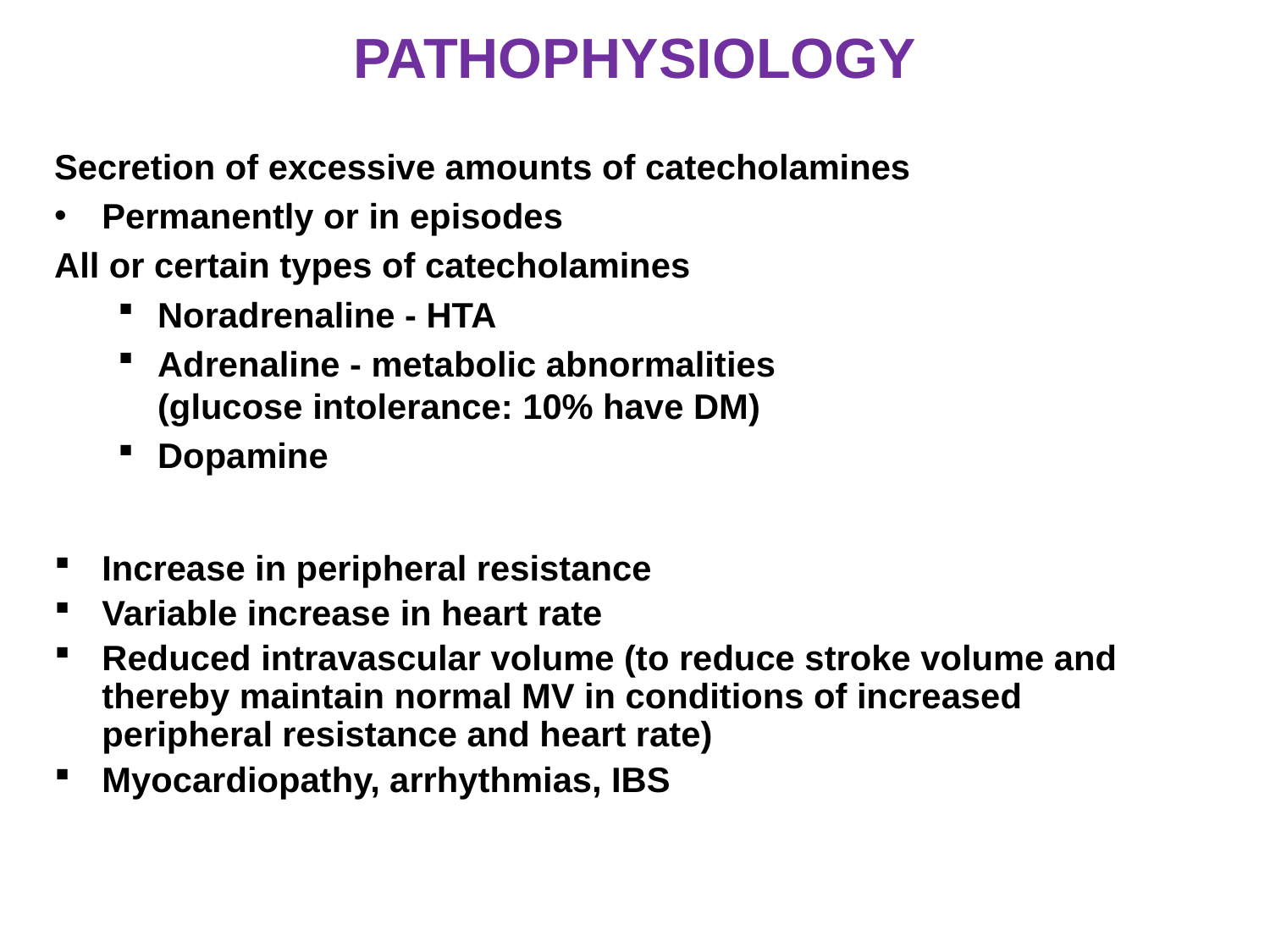

# PATHOPHYSIOLOGY
Secretion of excessive amounts of catecholamines
Permanently or in episodes
All or certain types of catecholamines
Noradrenaline - HTA
Adrenaline - metabolic abnormalities 			               (glucose intolerance: 10% have DM)
Dopamine

Increase in peripheral resistance
Variable increase in heart rate
Reduced intravascular volume (to reduce stroke volume and thereby maintain normal MV in conditions of increased peripheral resistance and heart rate)
Myocardiopathy, arrhythmias, IBS